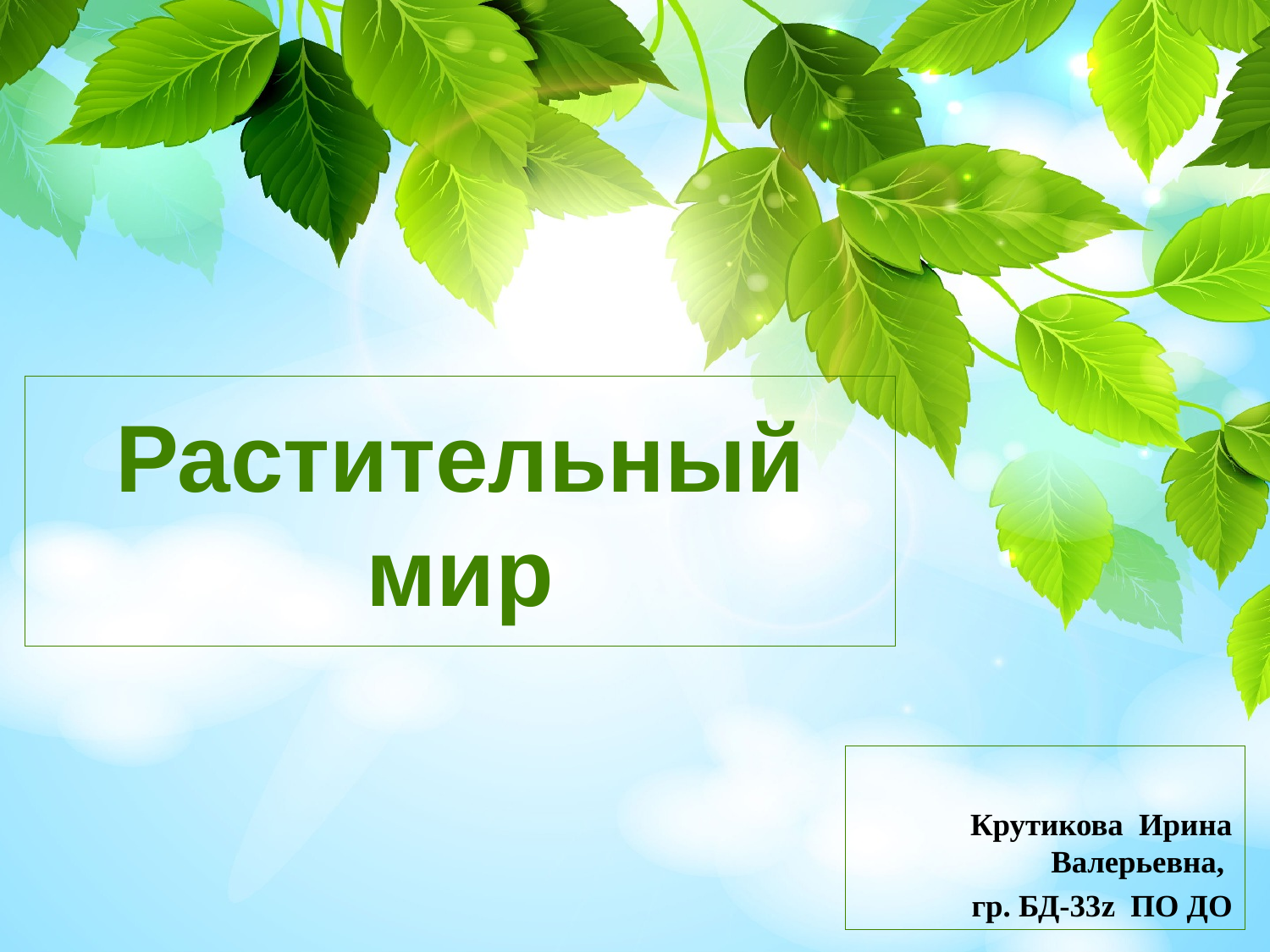

# Растительный мир

Крутикова  Ирина Валерьевна,
гр. БД-33z  ПО ДО